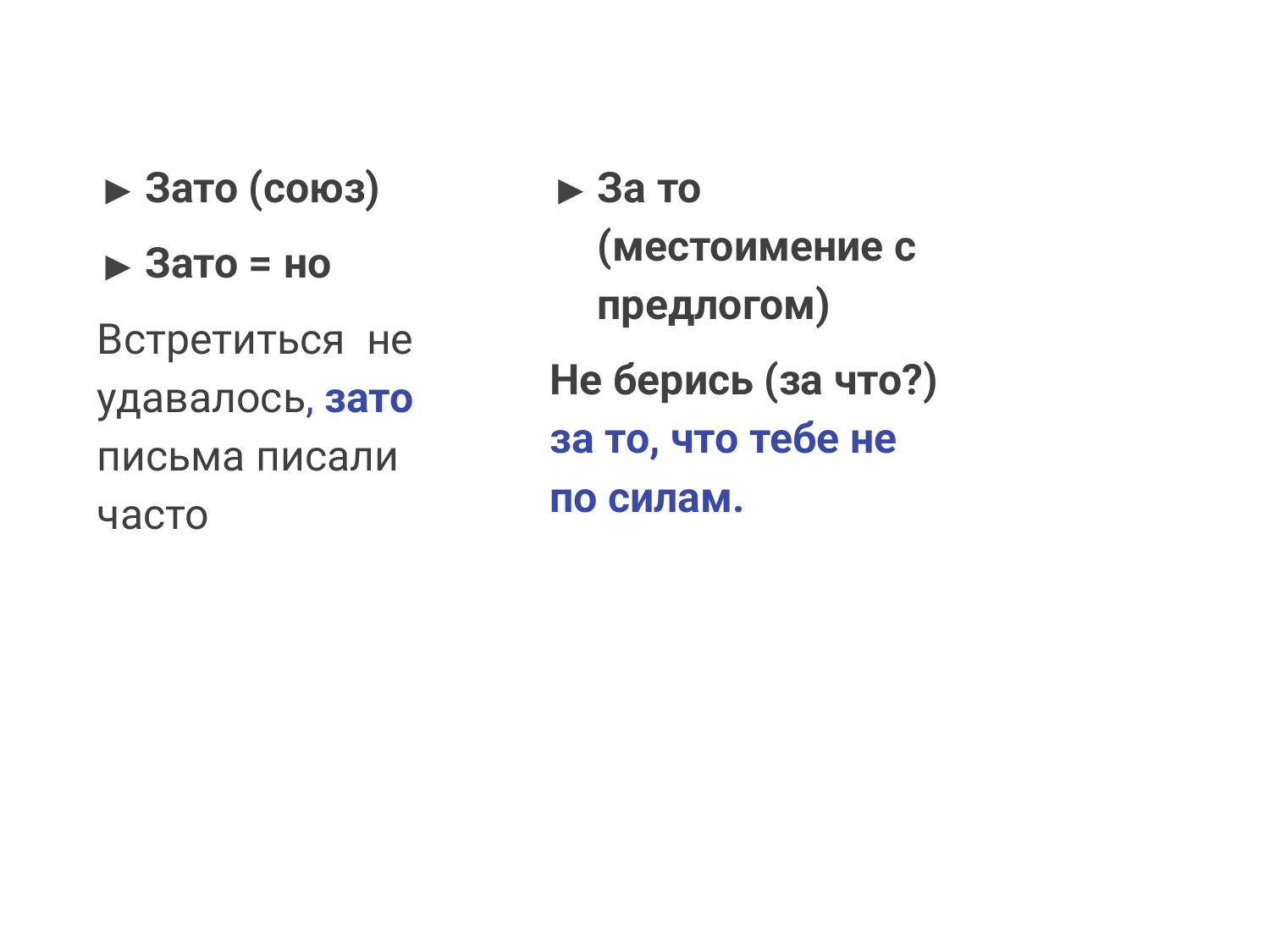

Зато (союз)
Зато = но
Встретиться  не удавалось, зато письма писали часто
За то (местоимение с предлогом)
Не берись (за что?) за то, что тебе не по силам.тебе не по силам